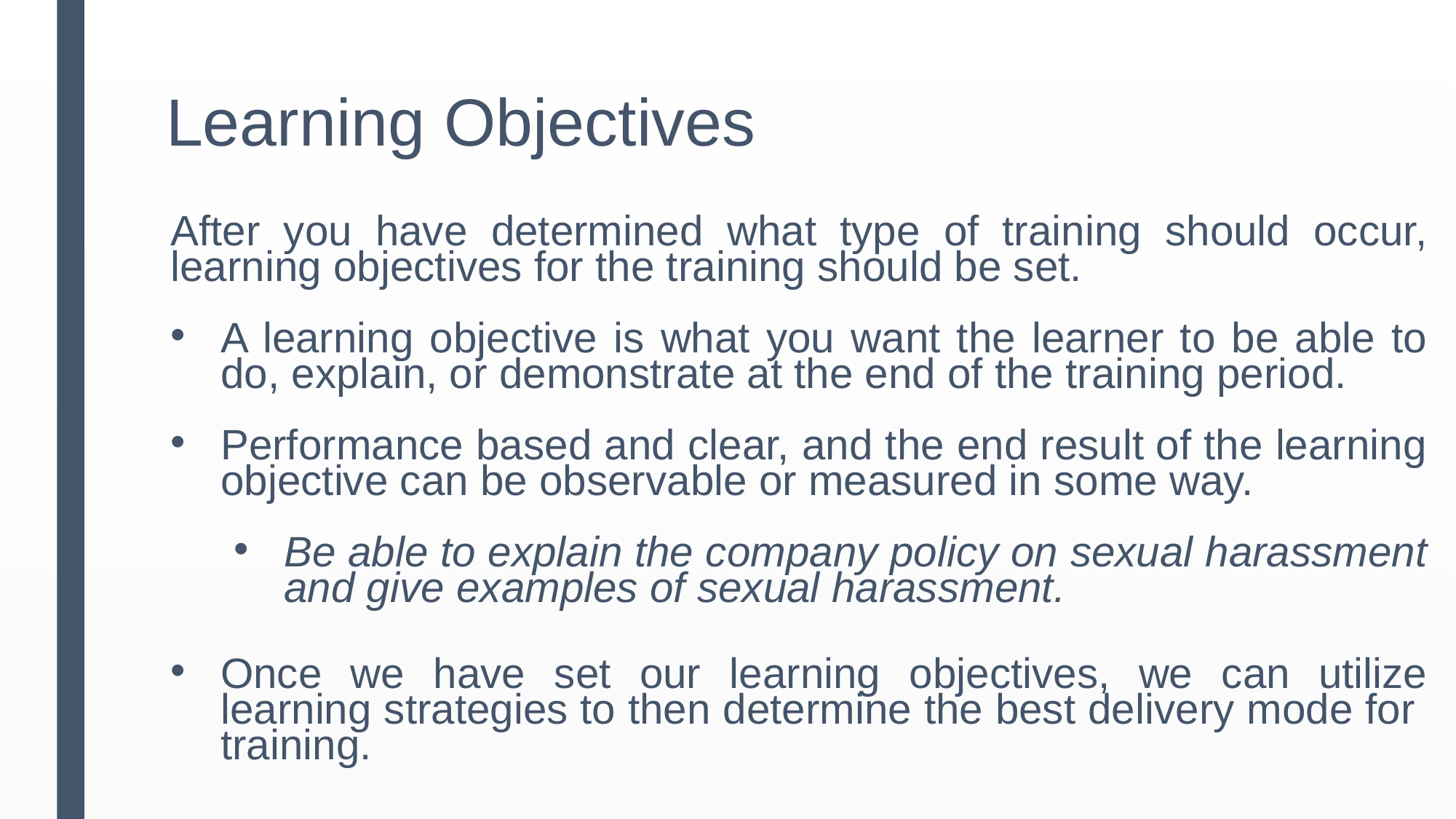

# Learning Objectives
After you have determined what type of training should occur, learning objectives for the training should be set.

A learning objective is what you want the learner to be able to do, explain, or demonstrate at the end of the training period.

Performance based and clear, and the end result of the learning objective can be observable or measured in some way.

Be able to explain the company policy on sexual harassment and give examples of sexual harassment.

Once we have set our learning objectives, we can utilize learning strategies to then determine the best delivery mode for  training.